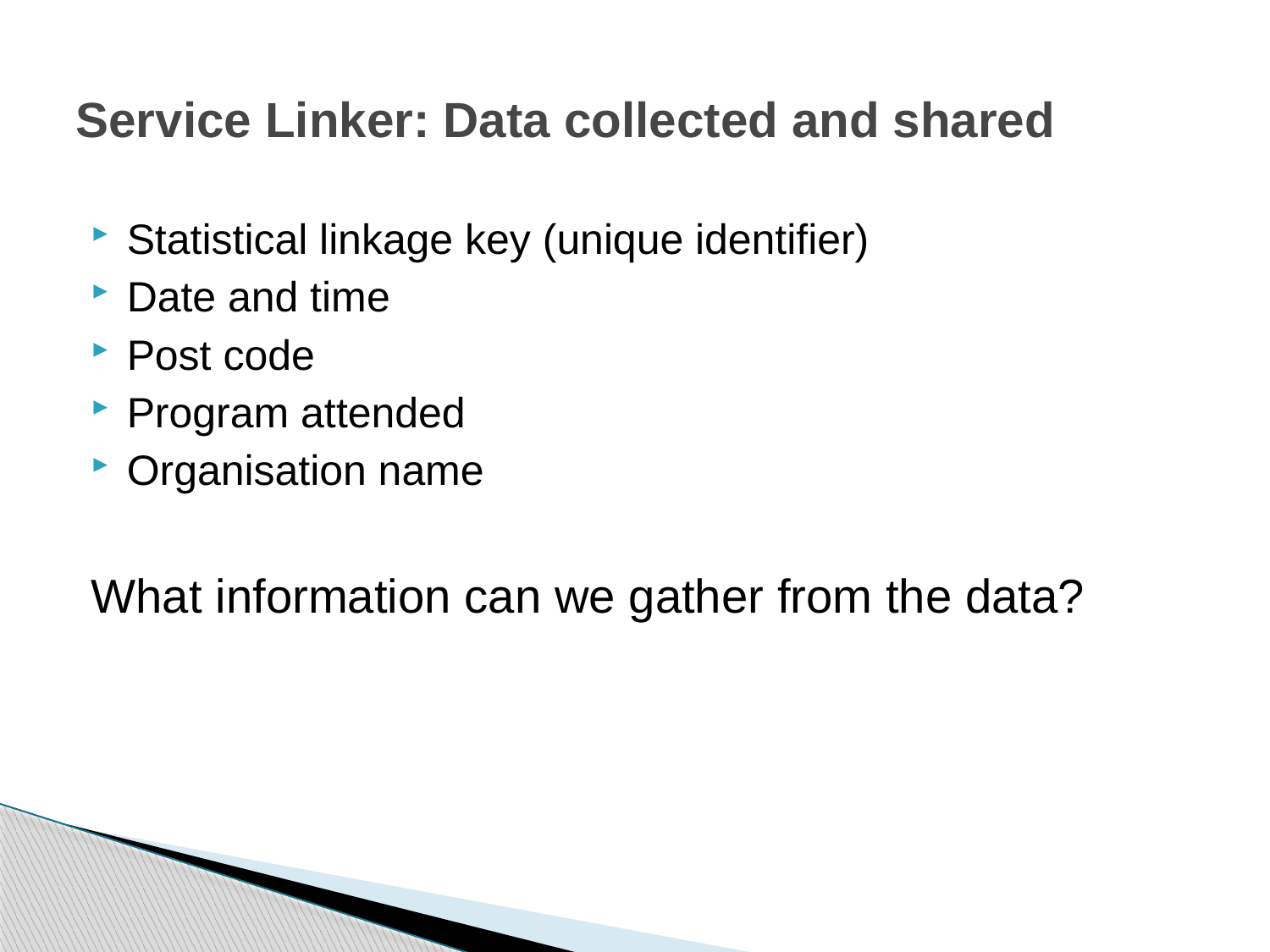

# Service Linker: Data collected and shared
Statistical linkage key (unique identifier)
Date and time
Post code
Program attended
Organisation name

What information can we gather from the data?